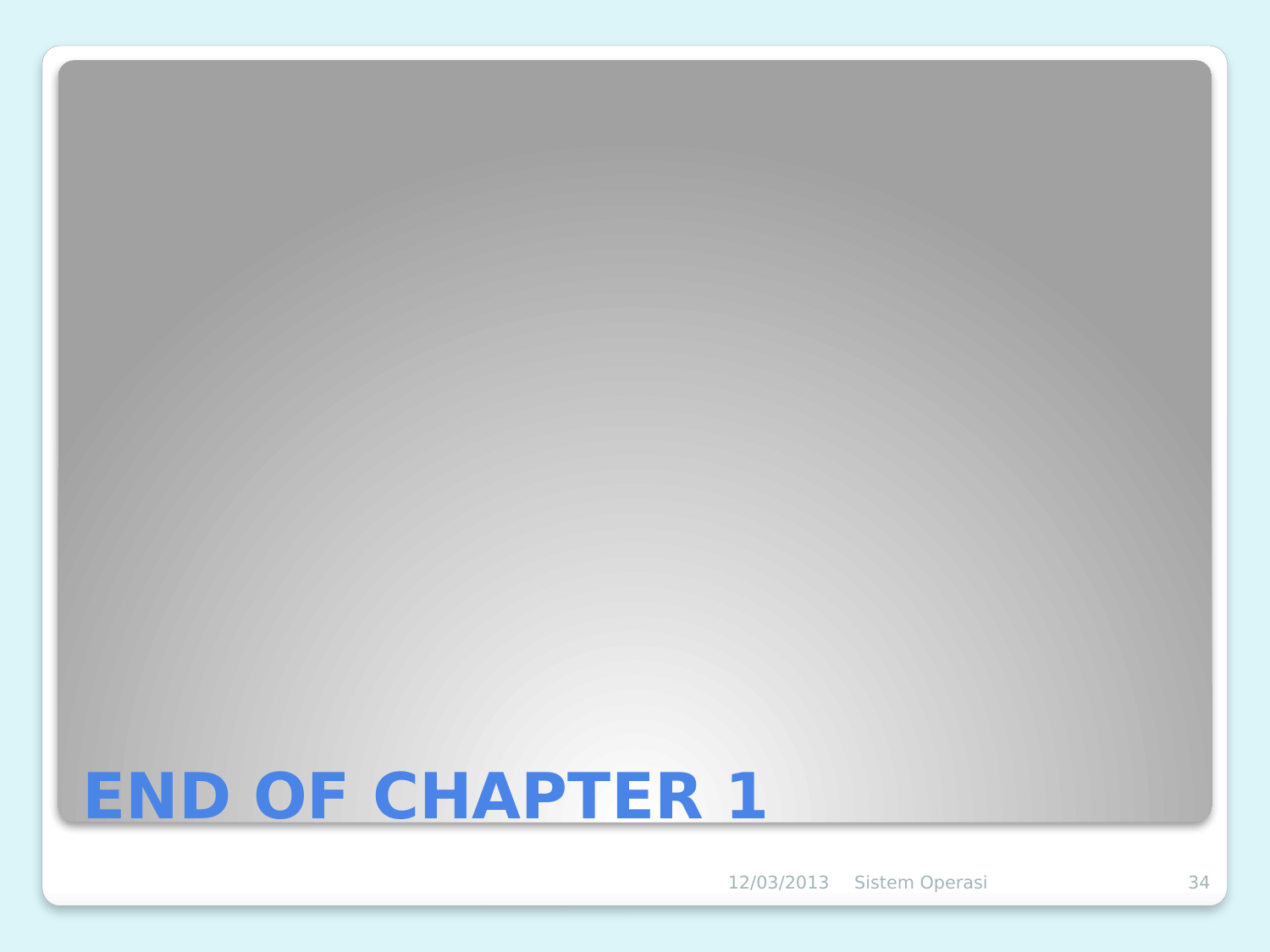

# END OF CHAPTER 1
12/03/2013
Sistem Operasi
34